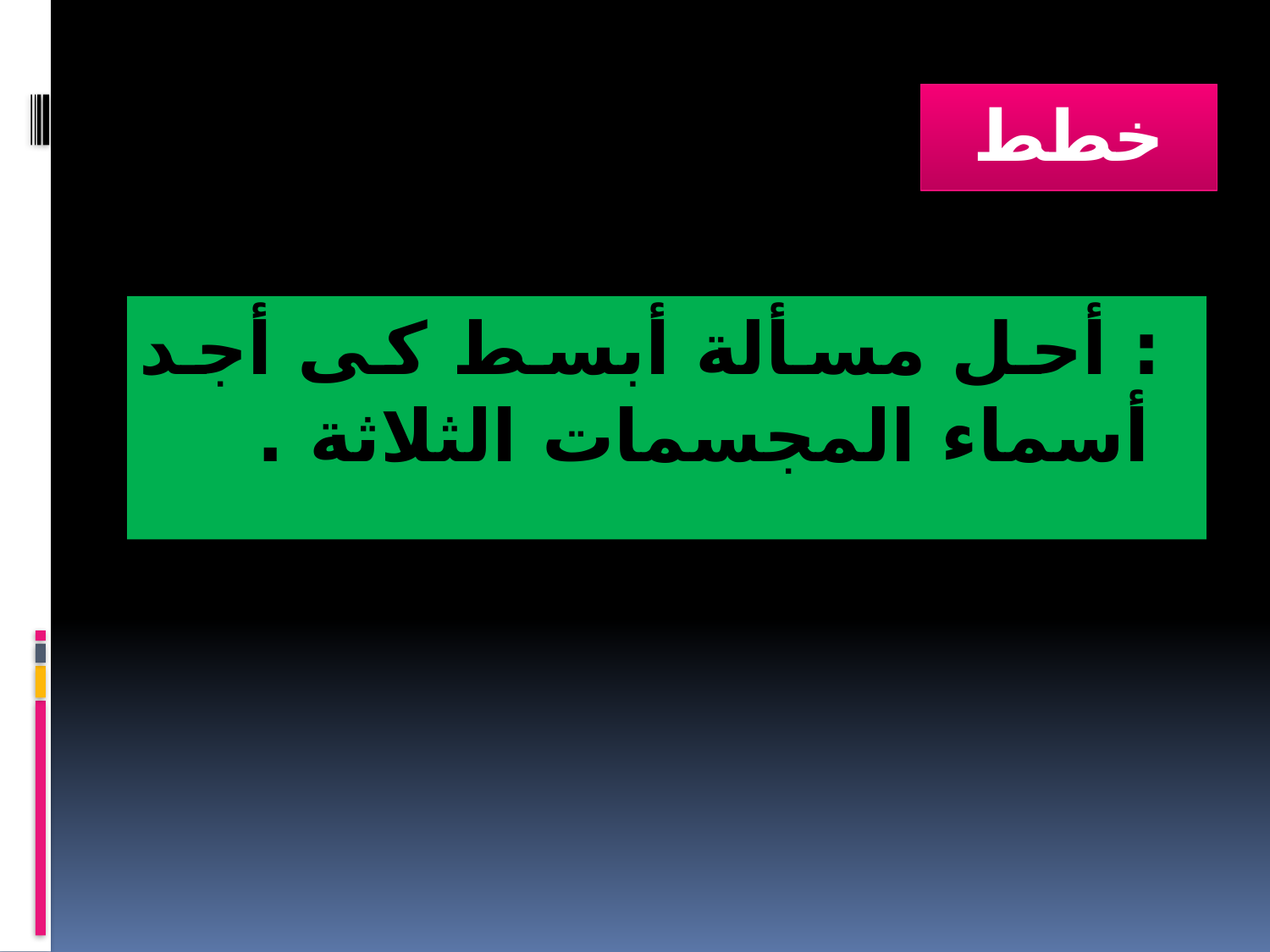

# خطط
 : أحل مسألة أبسط كى أجد أسماء المجسمات الثلاثة .